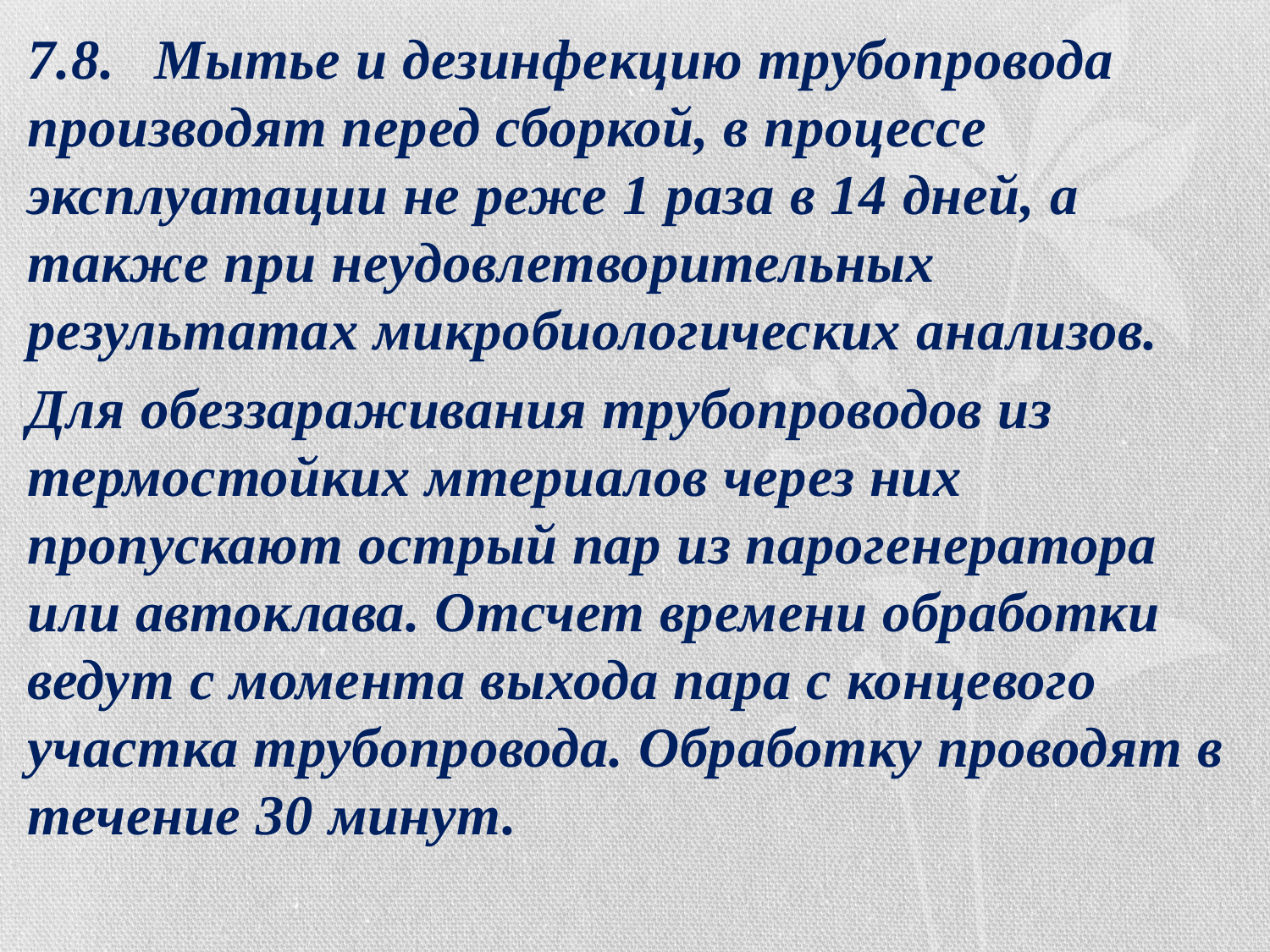

7.8.	Мытье и дезинфекцию трубопровода производят перед сборкой, в процессе эксплуатации не реже 1 раза в 14 дней, а также при неудовлетворительных результатах микробиологических анализов.
Для обеззараживания трубопроводов из термостойких м­териалов через них пропускают острый пар из парогенератора или автоклава. Отсчет времени обработки ведут с момента выхода пара с концевого участка трубопровода. Обработку проводят в течение 30 минут.